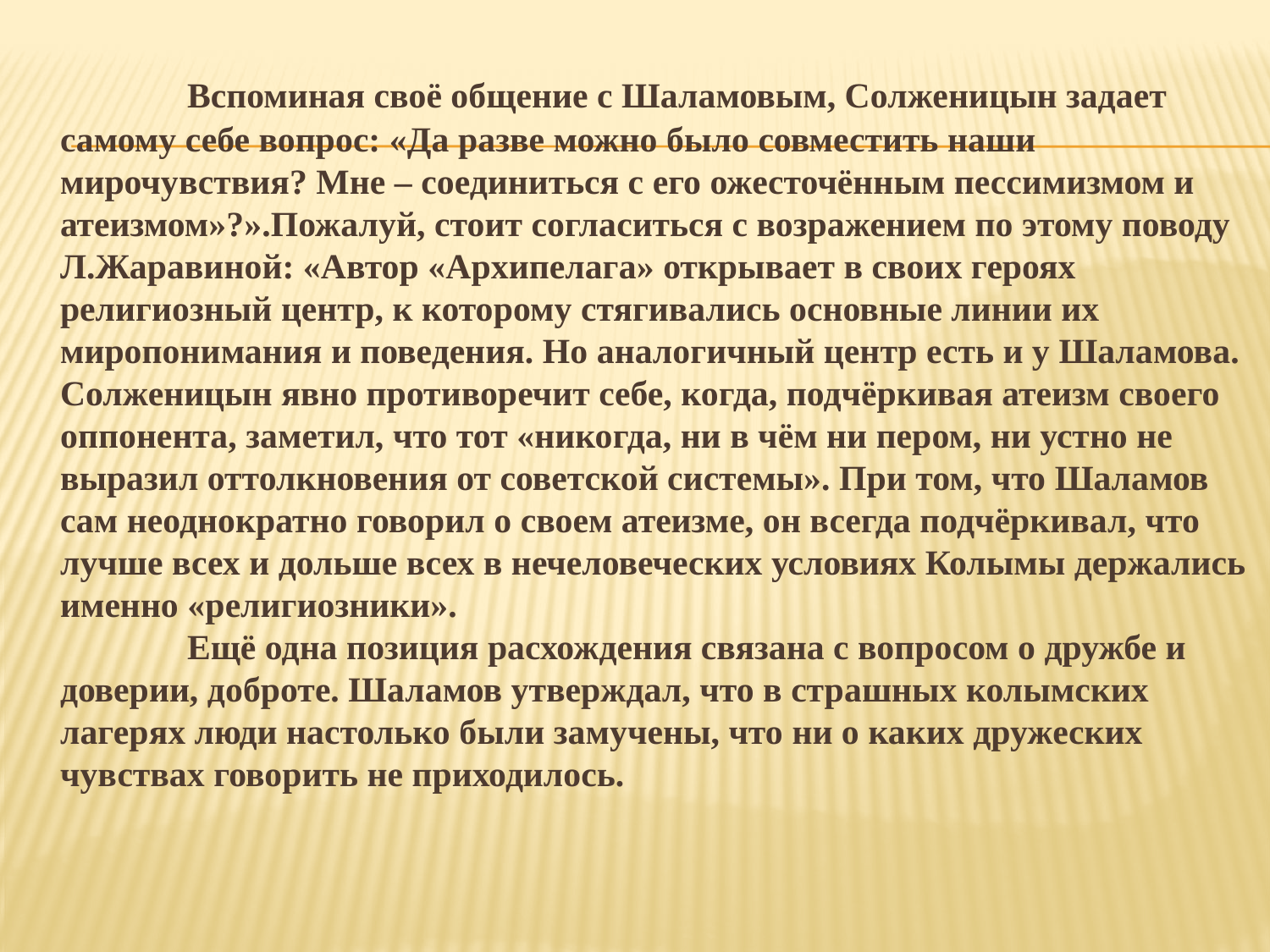

Вспоминая своё общение с Шаламовым, Солженицын задает самому себе вопрос: «Да разве можно было совместить наши мирочувствия? Мне – соединиться с его ожесточённым пессимизмом и атеизмом»?».Пожалуй, стоит согласиться с возражением по этому поводу Л.Жаравиной: «Автор «Архипелага» открывает в своих героях религиозный центр, к которому стягивались основные линии их миропонимания и поведения. Но аналогичный центр есть и у Шаламова. Солженицын явно противоречит себе, когда, подчёркивая атеизм своего оппонента, заметил, что тот «никогда, ни в чём ни пером, ни устно не выразил оттолкновения от советской системы». При том, что Шаламов сам неоднократно говорил о своем атеизме, он всегда подчёркивал, что лучше всех и дольше всех в нечеловеческих условиях Колымы держались именно «религиозники».
	Ещё одна позиция расхождения связана с вопросом о дружбе и доверии, доброте. Шаламов утверждал, что в страшных колымских лагерях люди настолько были замучены, что ни о каких дружеских чувствах говорить не приходилось.
#